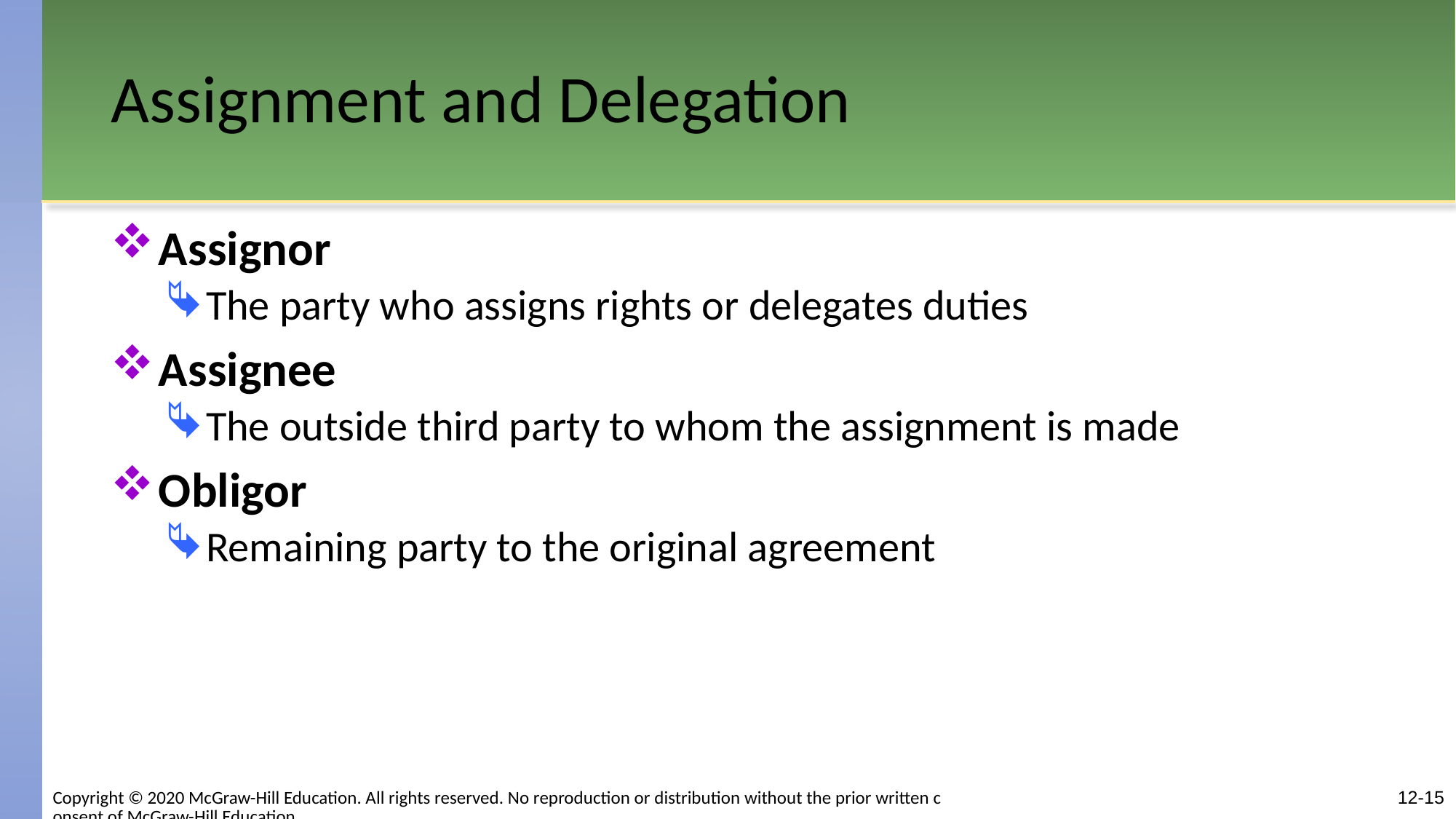

# Assignment and Delegation
Assignor
The party who assigns rights or delegates duties
Assignee
The outside third party to whom the assignment is made
Obligor
Remaining party to the original agreement

Copyright © 2020 McGraw-Hill Education. All rights reserved. No reproduction or distribution without the prior written consent of McGraw-Hill Education.
12-15